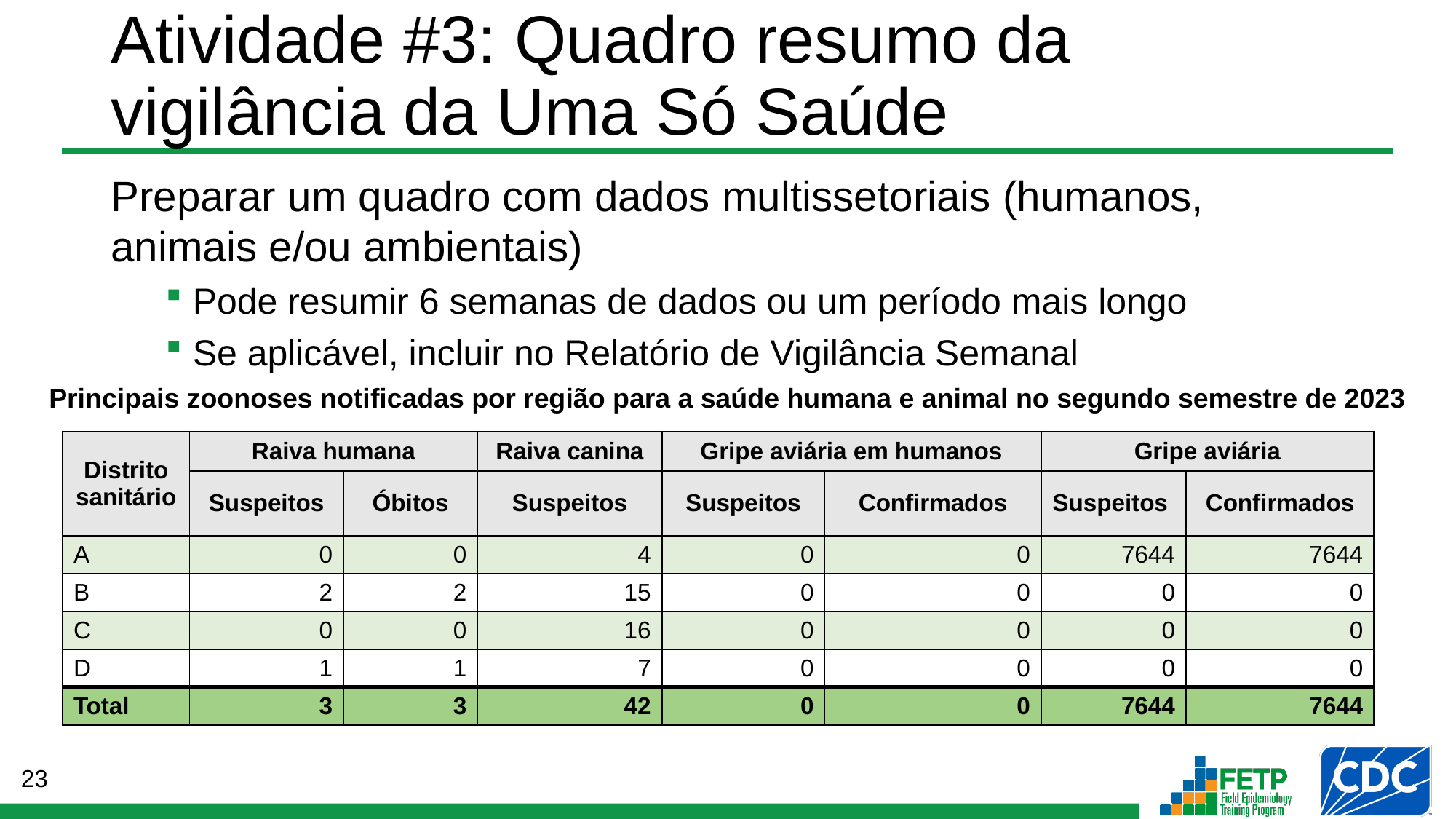

# Atividade #3: Quadro resumo da vigilância da Uma Só Saúde
Preparar um quadro com dados multissetoriais (humanos, animais e/ou ambientais)
Pode resumir 6 semanas de dados ou um período mais longo
Se aplicável, incluir no Relatório de Vigilância Semanal

Principais zoonoses notificadas por região para a saúde humana e animal no segundo semestre de 2023
| Distrito sanitário | Raiva humana |  | Raiva canina | Gripe aviária em humanos |  | Gripe aviária |  |
| --- | --- | --- | --- | --- | --- | --- | --- |
|  | Suspeitos | Óbitos | Suspeitos | Suspeitos | Confirmados | Suspeitos | Confirmados |
| A | 0 | 0 | 4 | 0 | 0 | 7644 | 7644 |
| B | 2 | 2 | 15 | 0 | 0 | 0 | 0 |
| C | 0 | 0 | 16 | 0 | 0 | 0 | 0 |
| D | 1 | 1 | 7 | 0 | 0 | 0 | 0 |
| Total | 3 | 3 | 42 | 0 | 0 | 7644 | 7644 |